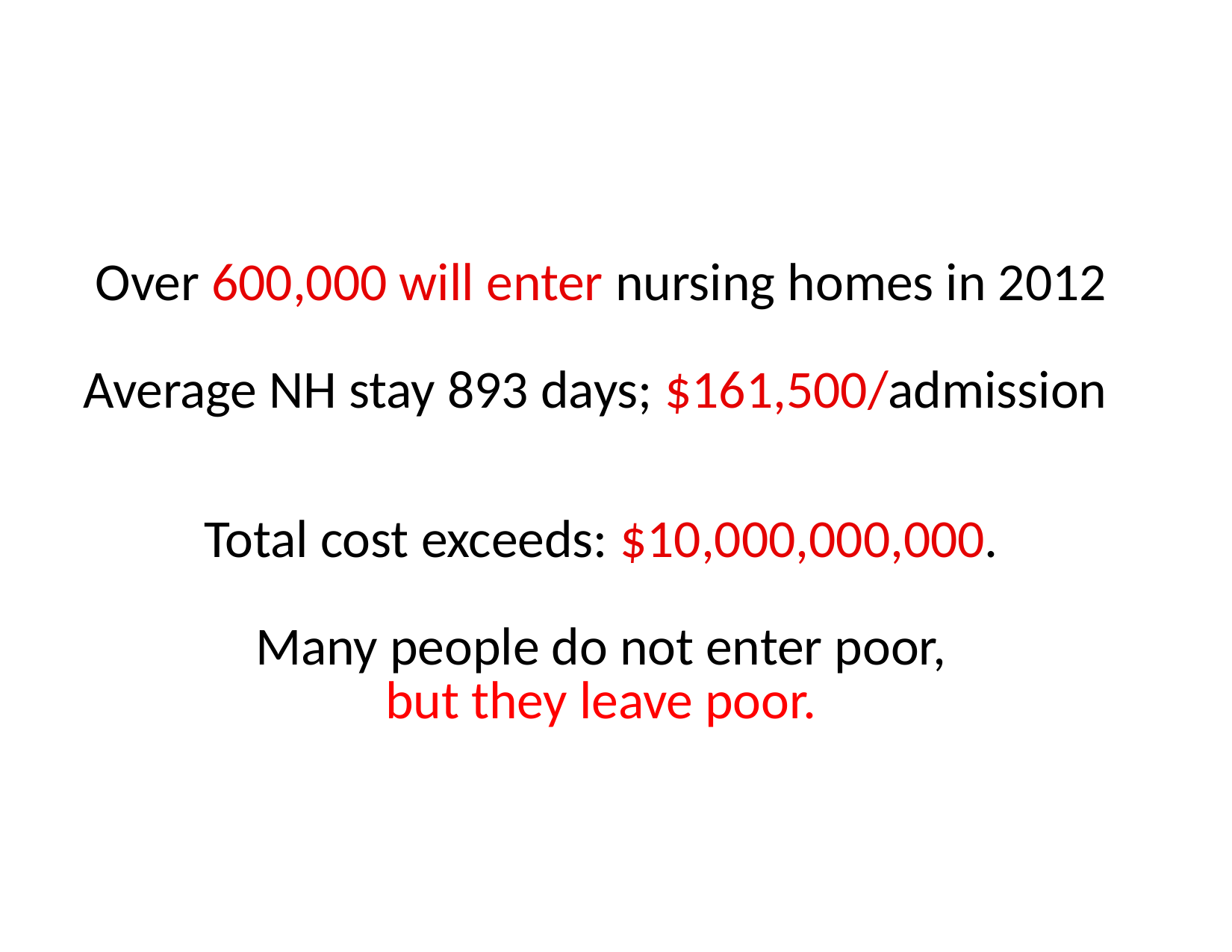

# Over 600,000 will enter nursing homes in 2012 Average NH stay 893 days; $161,500/admission Total cost exceeds: $10,000,000,000. Many people do not enter poor, but they leave poor.